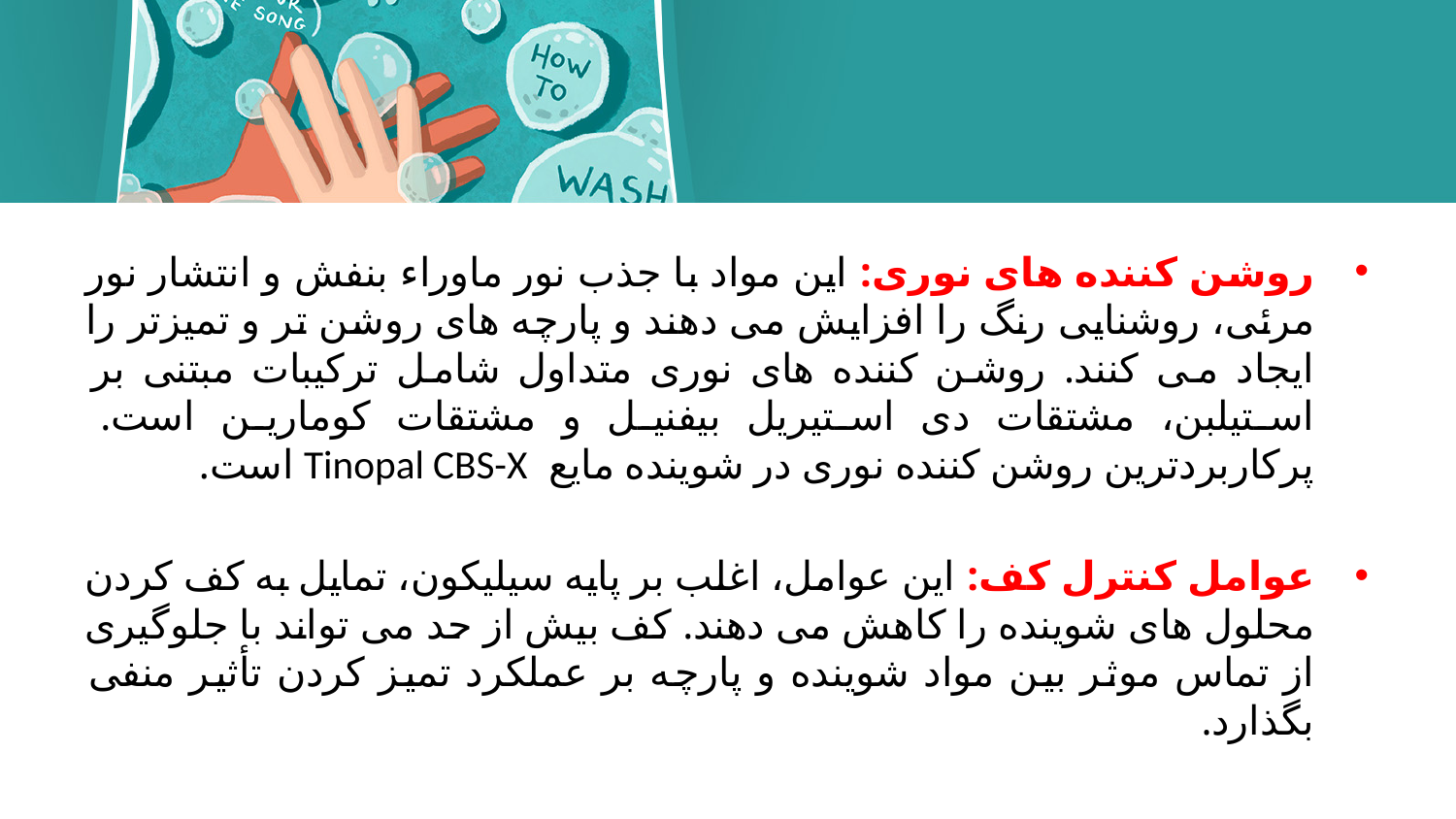

#
روشن کننده های نوری: این مواد با جذب نور ماوراء بنفش و انتشار نور مرئی، روشنایی رنگ را افزایش می دهند و پارچه های روشن تر و تمیزتر را ایجاد می کنند. روشن کننده های نوری متداول شامل ترکیبات مبتنی بر استیلبن، مشتقات دی استیریل بیفنیل و مشتقات کومارین است. پرکاربردترین روشن کننده نوری در شوینده مایع  Tinopal CBS-X است.

عوامل کنترل کف: این عوامل، اغلب بر پایه سیلیکون، تمایل به کف کردن محلول های شوینده را کاهش می دهند. کف بیش از حد می تواند با جلوگیری از تماس موثر بین مواد شوینده و پارچه بر عملکرد تمیز کردن تأثیر منفی بگذارد.